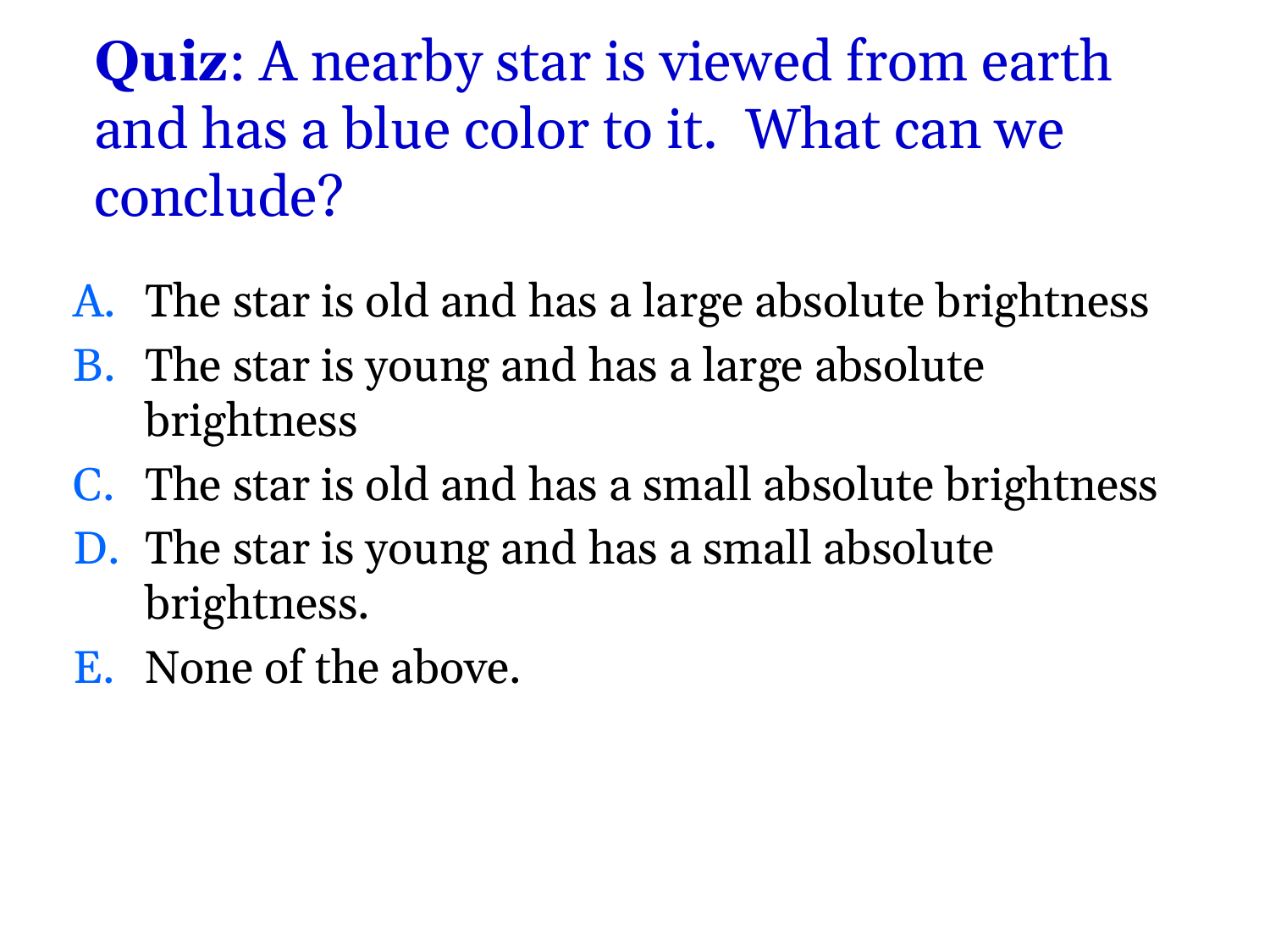

# Quiz: A nearby star is viewed from earth and has a blue color to it.  What can we conclude?
The star is old and has a large absolute brightness
The star is young and has a large absolute brightness
The star is old and has a small absolute brightness
The star is young and has a small absolute brightness.
None of the above.